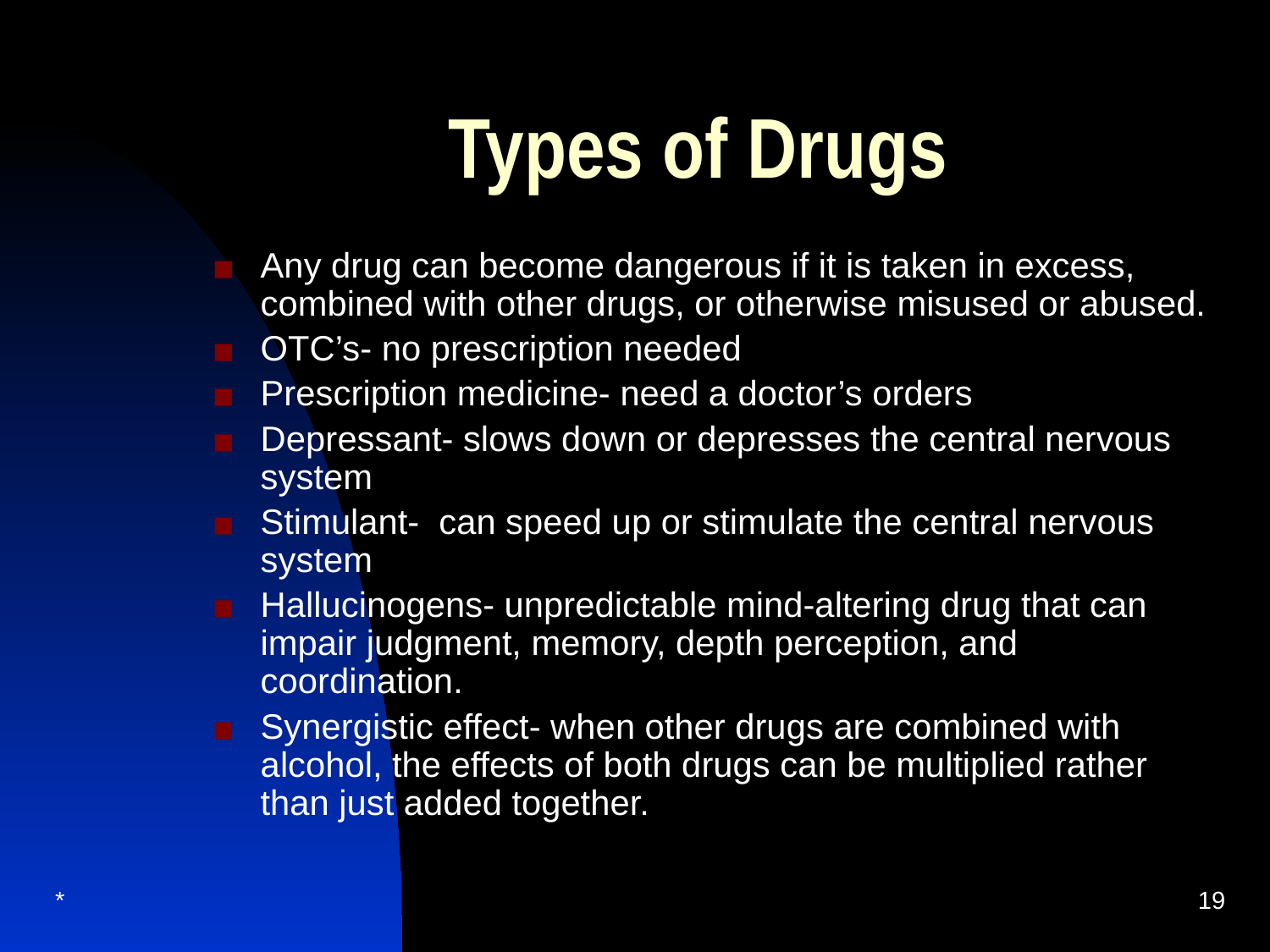

# Types of Drugs
Any drug can become dangerous if it is taken in excess, combined with other drugs, or otherwise misused or abused.
OTC’s- no prescription needed
Prescription medicine- need a doctor’s orders
Depressant- slows down or depresses the central nervous system
Stimulant-  can speed up or stimulate the central nervous system
Hallucinogens- unpredictable mind-altering drug that can impair judgment, memory, depth perception, and coordination.
Synergistic effect- when other drugs are combined with alcohol, the effects of both drugs can be multiplied rather than just added together.
*
19